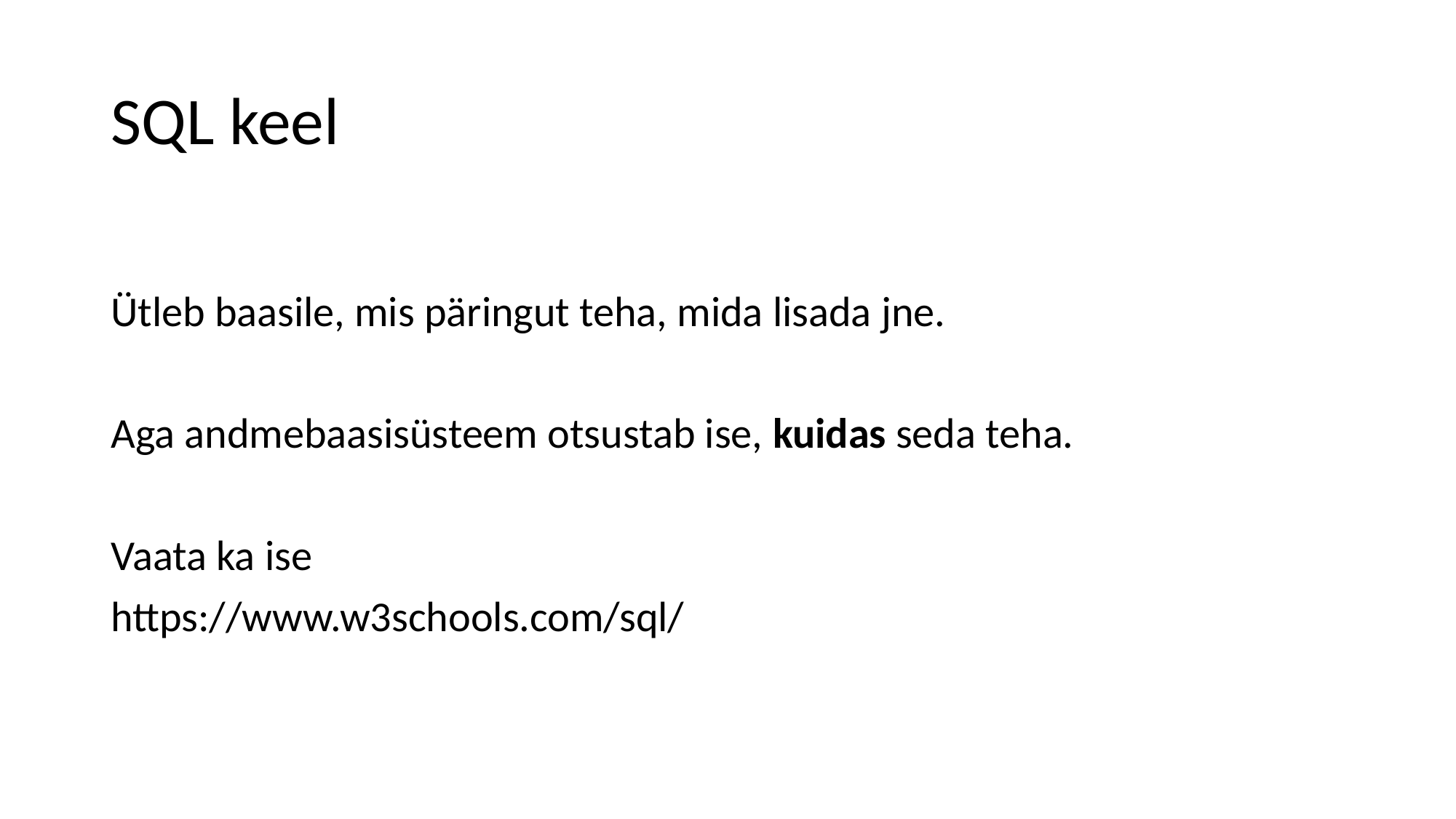

# SQL keel

Ütleb baasile, mis päringut teha, mida lisada jne.

Aga andmebaasisüsteem otsustab ise, kuidas seda teha.

Vaata ka ise
https://www.w3schools.com/sql/